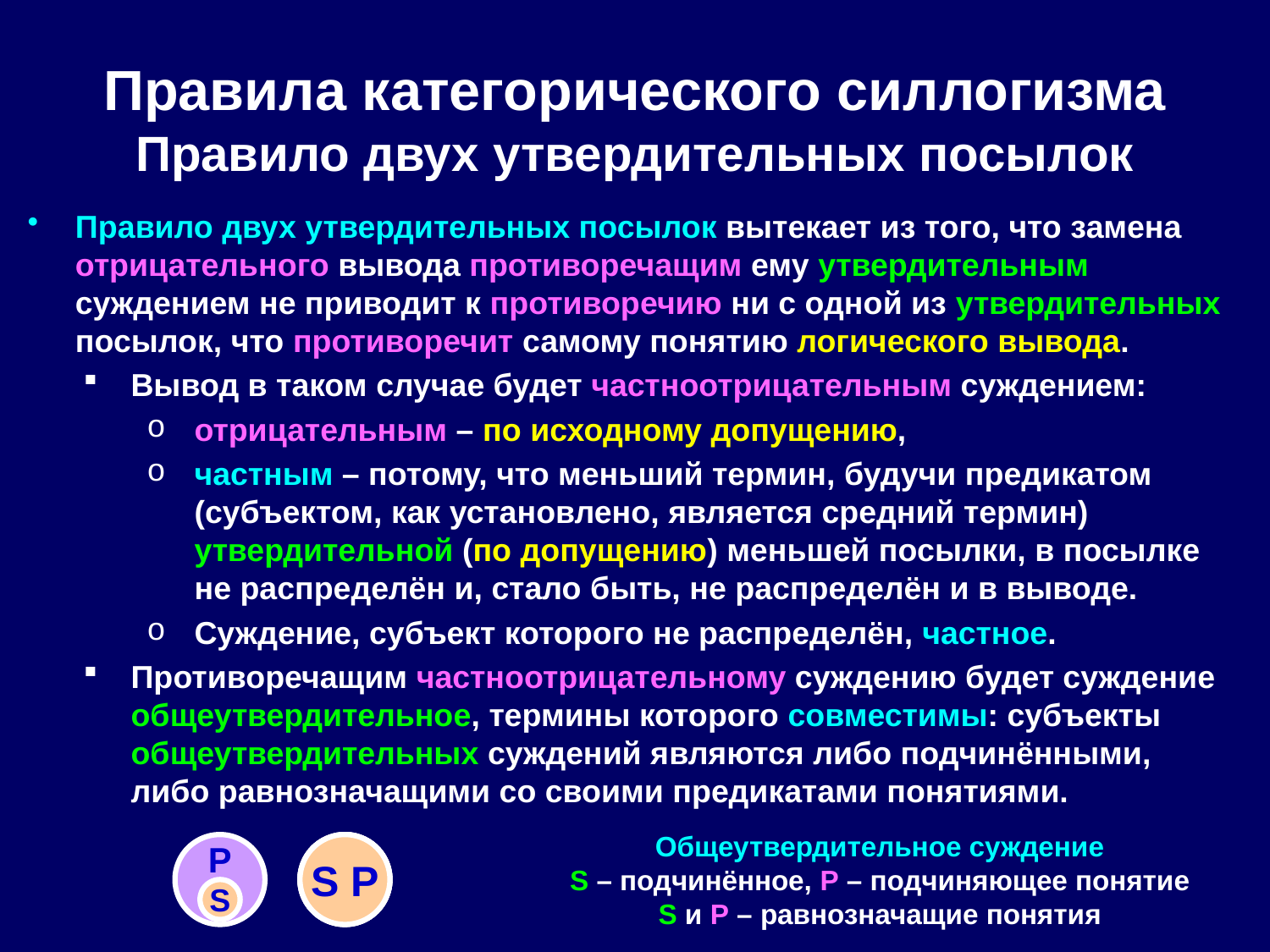

# Правила категорического силлогизма Правило двух утвердительных посылок
Правило двух утвердительных посылок вытекает из того, что замена отрицательного вывода противоречащим ему утвердительным суждением не приводит к противоречию ни с одной из утвердительных посылок, что противоречит самому понятию логического вывода.
Вывод в таком случае будет частноотрицательным суждением:
отрицательным – по исходному допущению,
частным – потому, что меньший термин, будучи предикатом (субъектом, как установлено, является средний термин) утвердительной (по допущению) меньшей посылки, в посылке
не распределён и, стало быть, не распределён и в выводе.
Суждение, субъект которого не распределён, частное.
Противоречащим частноотрицательному суждению будет суждение общеутвердительное, термины которого совместимы: субъекты общеутвердительных суждений являются либо подчинёнными,
либо равнозначащими со своими предикатами понятиями.
P
P
S
S P
Общеутвердительное суждение
S – подчинённое, P – подчиняющее понятие
S и P – равнозначащие понятия
S